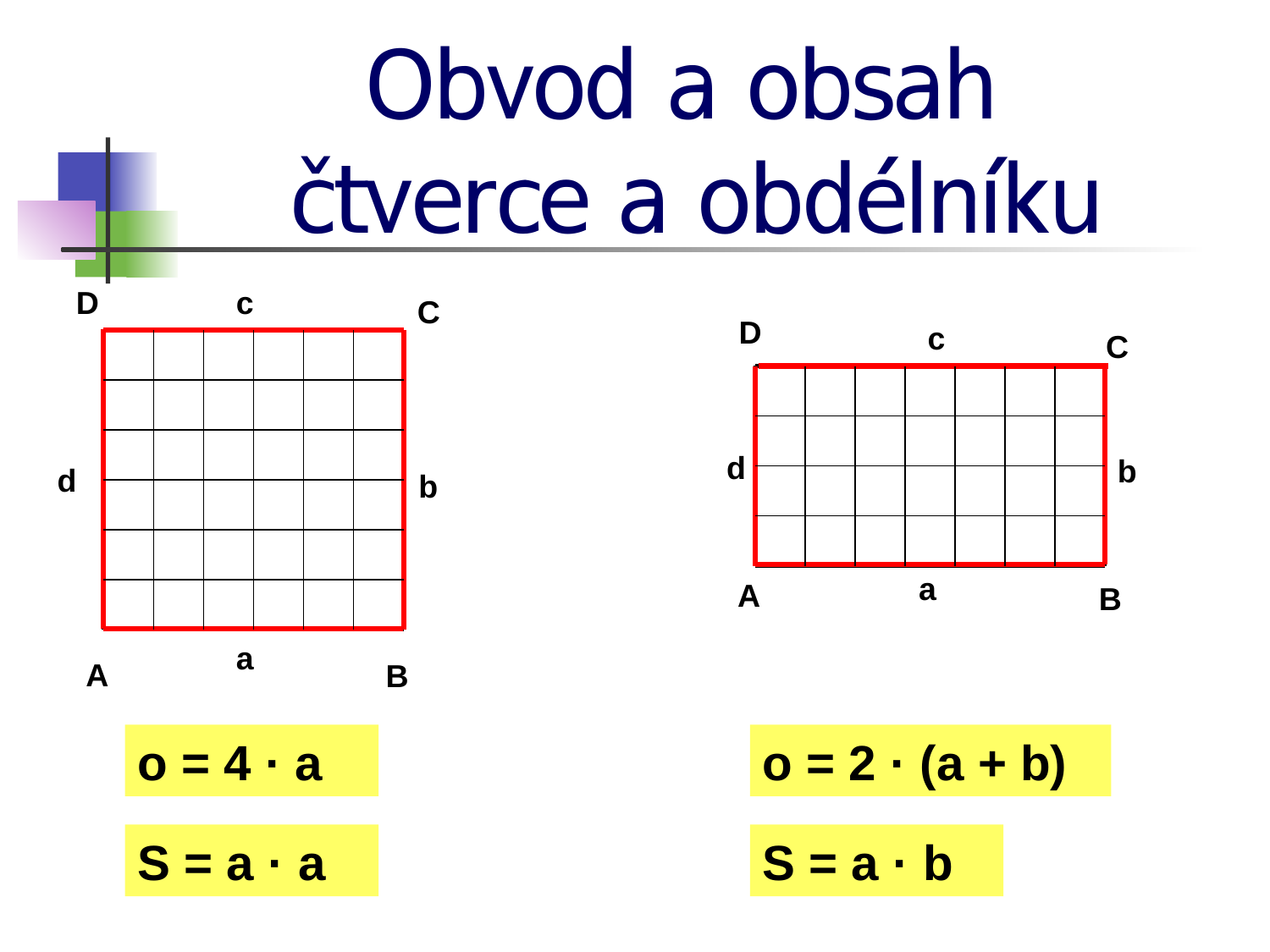

Obvod a obsah
čtverce a obdélníku
D
c
C
D
c
C
d
b
d
b
a
A
B
a
A
B
o = 4 · a
o = 2 · (a + b)
S = a · a
S = a · b